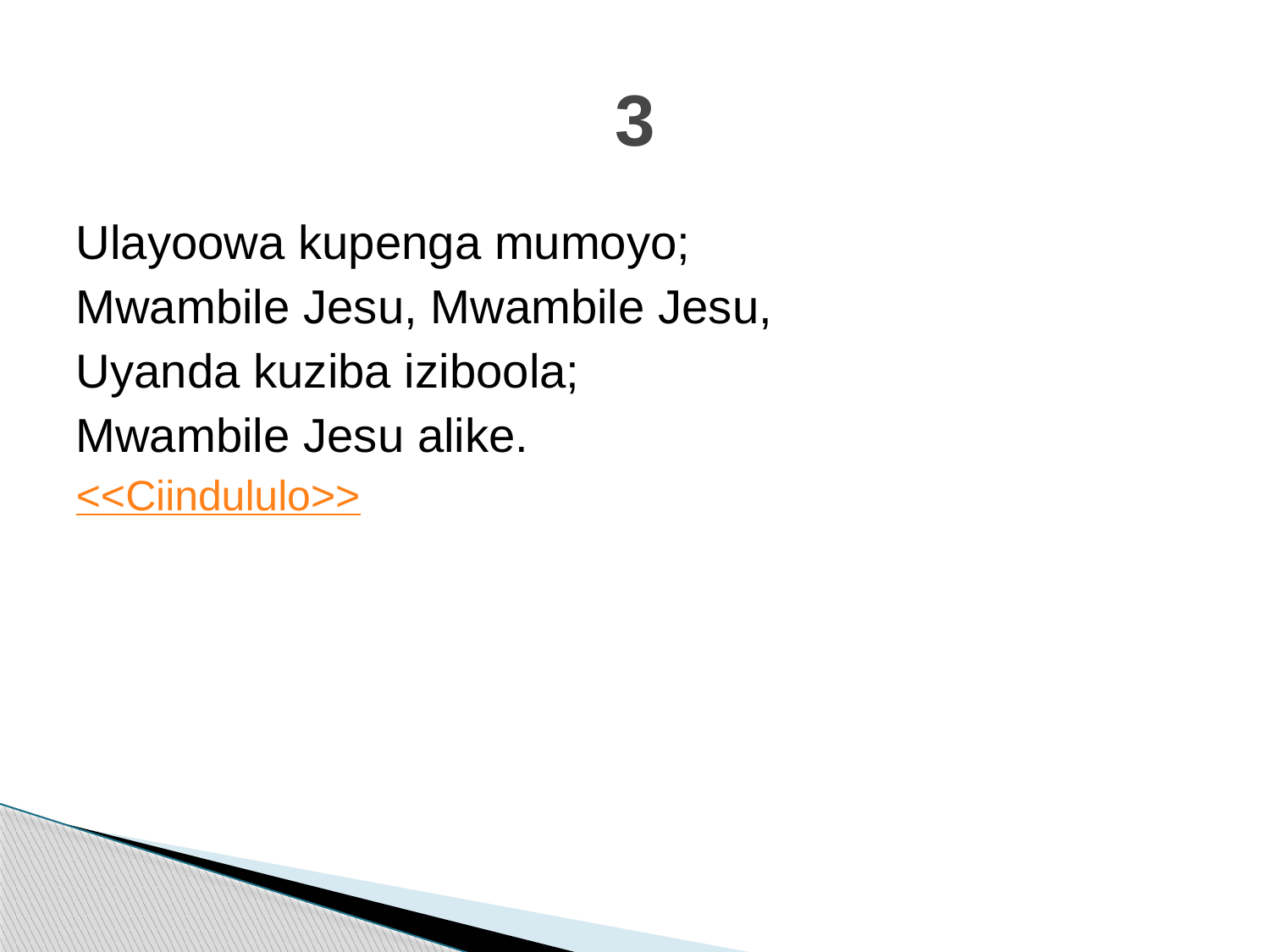

# 3
Ulayoowa kupenga mumoyo;
Mwambile Jesu, Mwambile Jesu,
Uyanda kuziba iziboola;
Mwambile Jesu alike.
<<Ciindululo>>